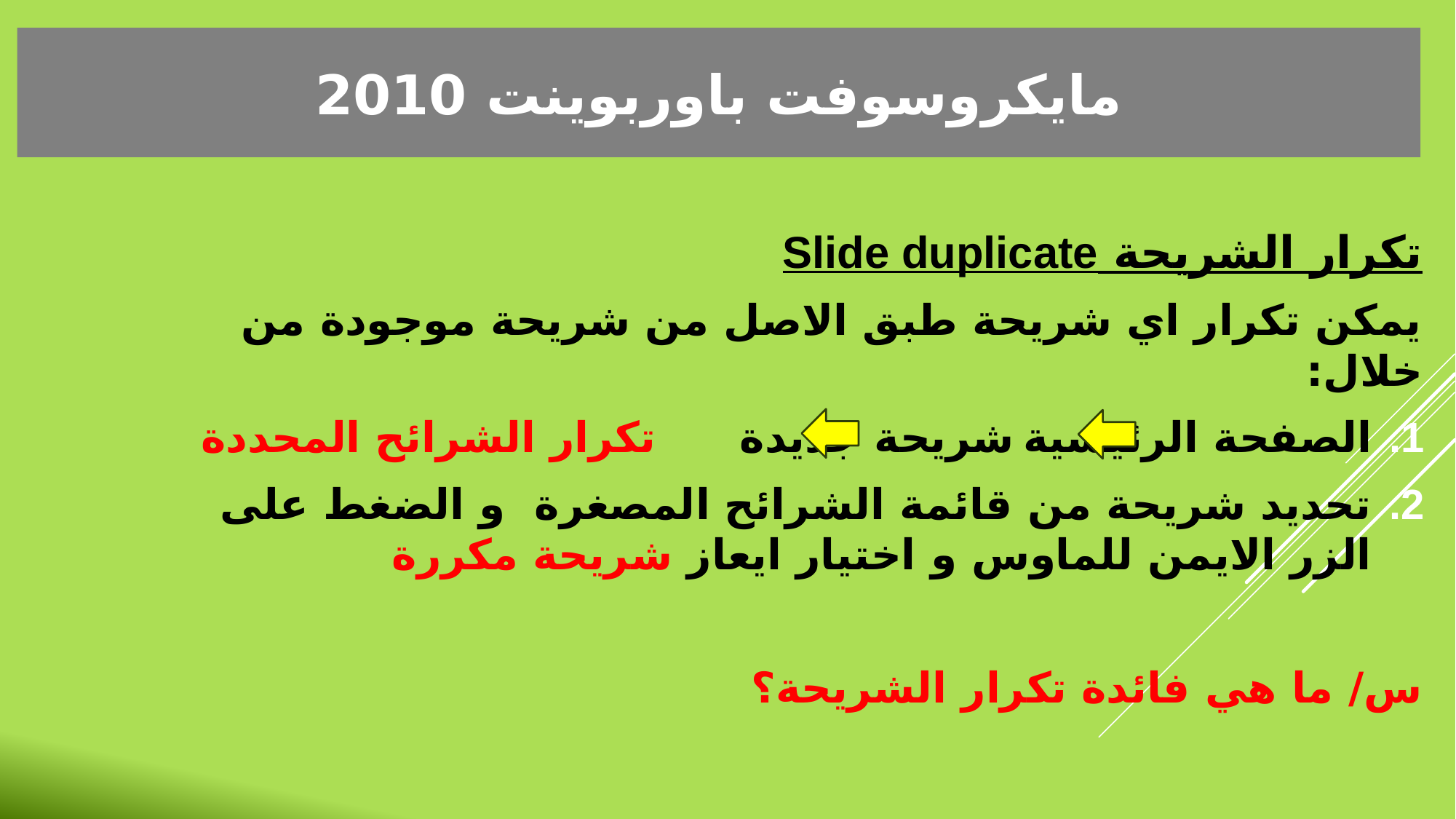

مايكروسوفت باوربوينت 2010
تكرار الشريحة Slide duplicate
يمكن تكرار اي شريحة طبق الاصل من شريحة موجودة من خلال:
الصفحة الرئيسية			شريحة جديدة 			تكرار الشرائح المحددة
تحديد شريحة من قائمة الشرائح المصغرة  و الضغط على الزر الايمن للماوس و اختيار ايعاز شريحة مكررة

س/ ما هي فائدة تكرار الشريحة؟